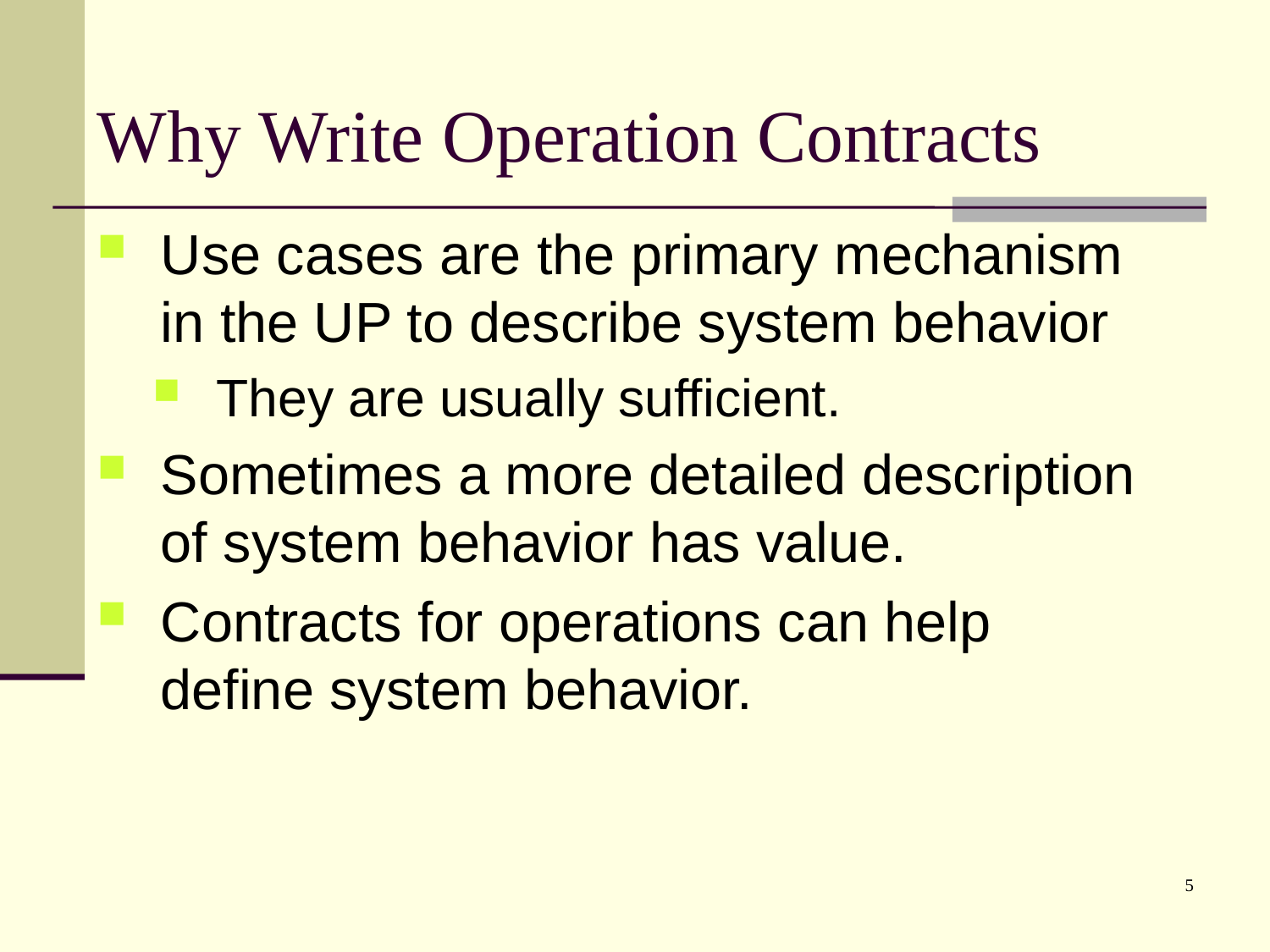

# Why Write Operation Contracts
Use cases are the primary mechanism in the UP to describe system behavior
They are usually sufficient.
Sometimes a more detailed description of system behavior has value.
Contracts for operations can help define system behavior.
5